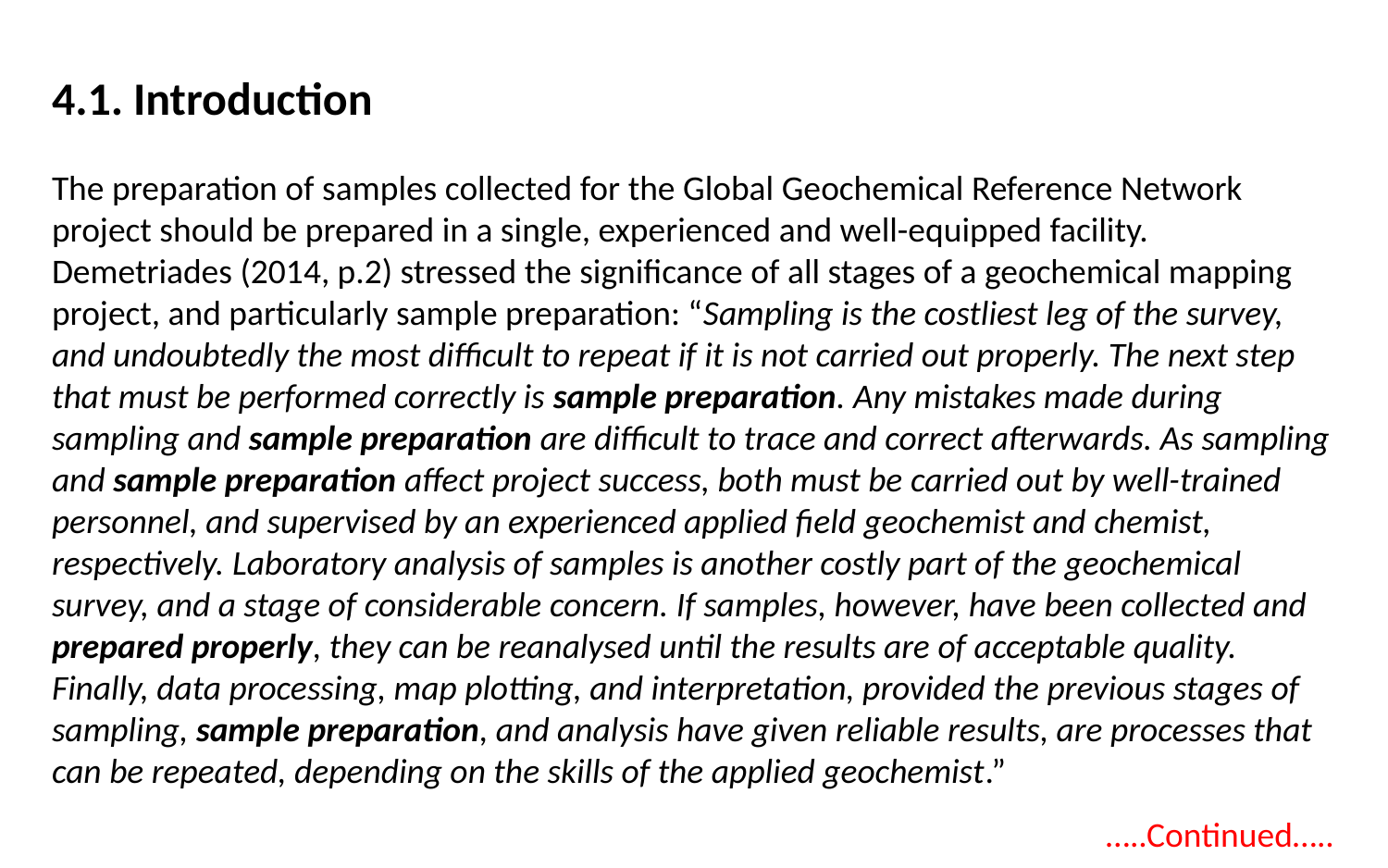

4.1. Introduction

The preparation of samples collected for the Global Geochemical Reference Network project should be prepared in a single, experienced and well-equipped facility. Demetriades (2014, p.2) stressed the significance of all stages of a geochemical mapping project, and particularly sample preparation: “Sampling is the costliest leg of the survey, and undoubtedly the most difficult to repeat if it is not carried out properly. The next step that must be performed correctly is sample preparation. Any mistakes made during sampling and sample preparation are difficult to trace and correct afterwards. As sampling and sample preparation affect project success, both must be carried out by well-trained personnel, and supervised by an experienced applied field geochemist and chemist, respectively. Laboratory analysis of samples is another costly part of the geochemical survey, and a stage of considerable concern. If samples, however, have been collected and prepared properly, they can be reanalysed until the results are of acceptable quality. Finally, data processing, map plotting, and interpretation, provided the previous stages of sampling, sample preparation, and analysis have given reliable results, are processes that can be repeated, depending on the skills of the applied geochemist.”
…..Continued…..